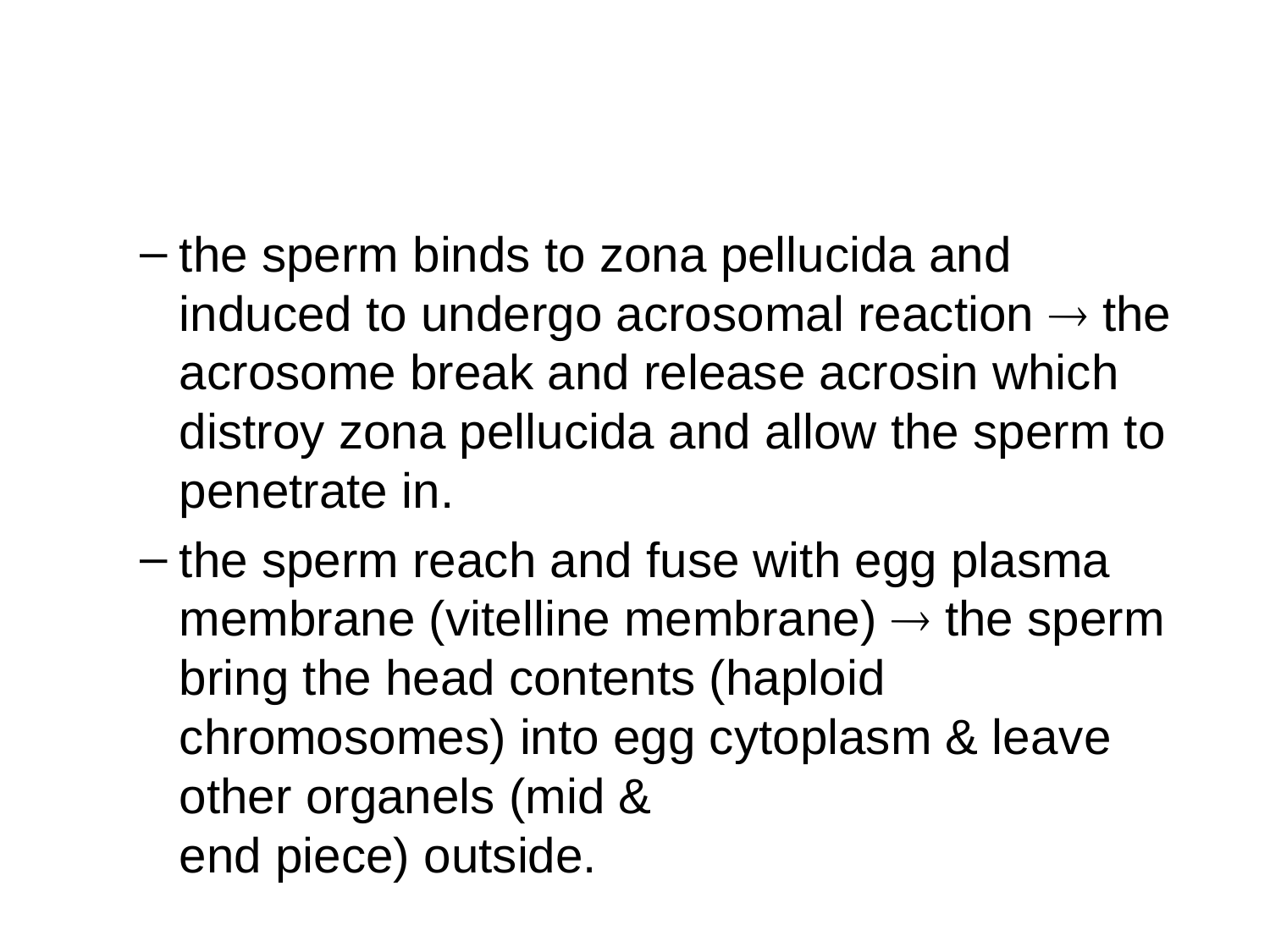

#
the sperm binds to zona pellucida and induced to undergo acrosomal reaction → the acrosome break and release acrosin which distroy zona pellucida and allow the sperm to penetrate in.
the sperm reach and fuse with egg plasma membrane (vitelline membrane) → the sperm bring the head contents (haploid chromosomes) into egg cytoplasm & leave other organels (mid &
end piece) outside.